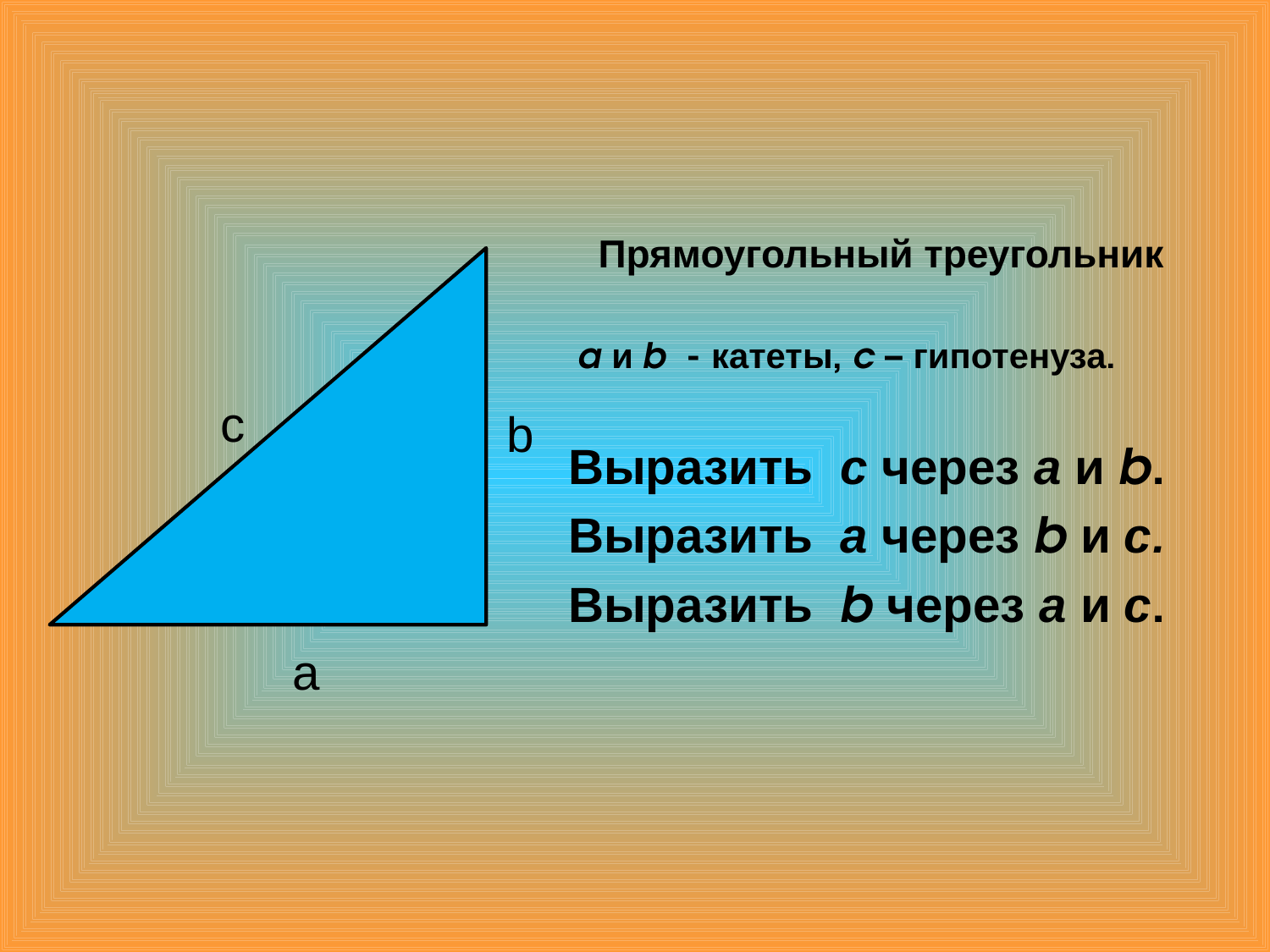

# Прямоугольный треугольник

 a и b  - катеты, c – гипотенуза.

Выразить  с через а и b.
Выразить  а через b и с.
Выразить  b через а и с.
с
 b
 а